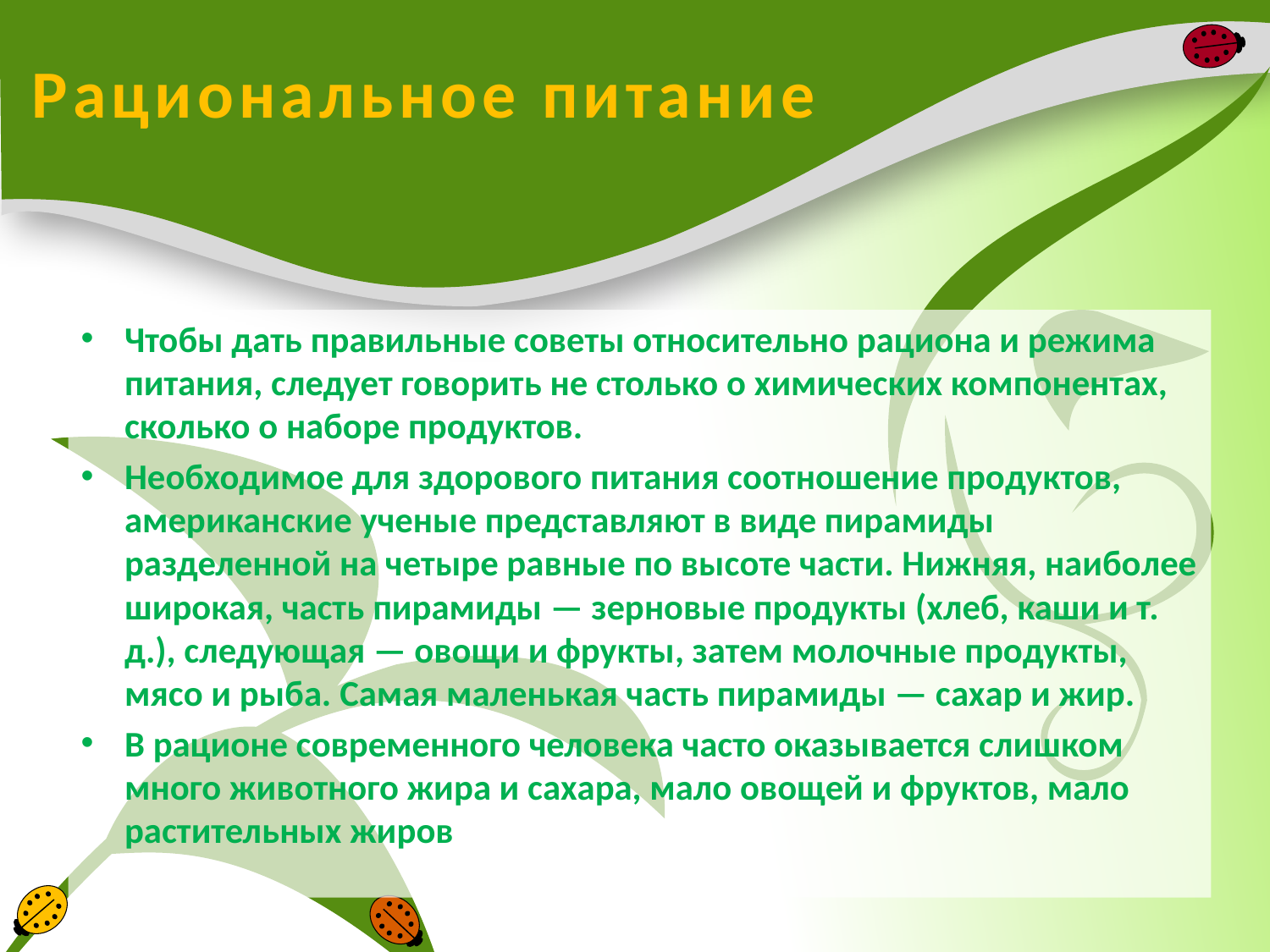

# Рациональное питание
Чтобы дать правильные советы относительно рациона и режима питания, следует говорить не столько о химических компонентах, сколько о наборе продуктов.
Необходимое для здорового питания соотношение продуктов, американские ученые представляют в виде пирамиды   разделенной на четыре равные по высоте части. Нижняя, наиболее широкая, часть пирамиды — зерновые продукты (хлеб, каши и т. д.), следующая — овощи и фрукты, затем молочные продукты, мясо и рыба. Самая маленькая часть пирамиды — сахар и жир.
В рационе современного человека часто оказывается слишком много животного жира и сахара, мало овощей и фруктов, мало растительных жиров